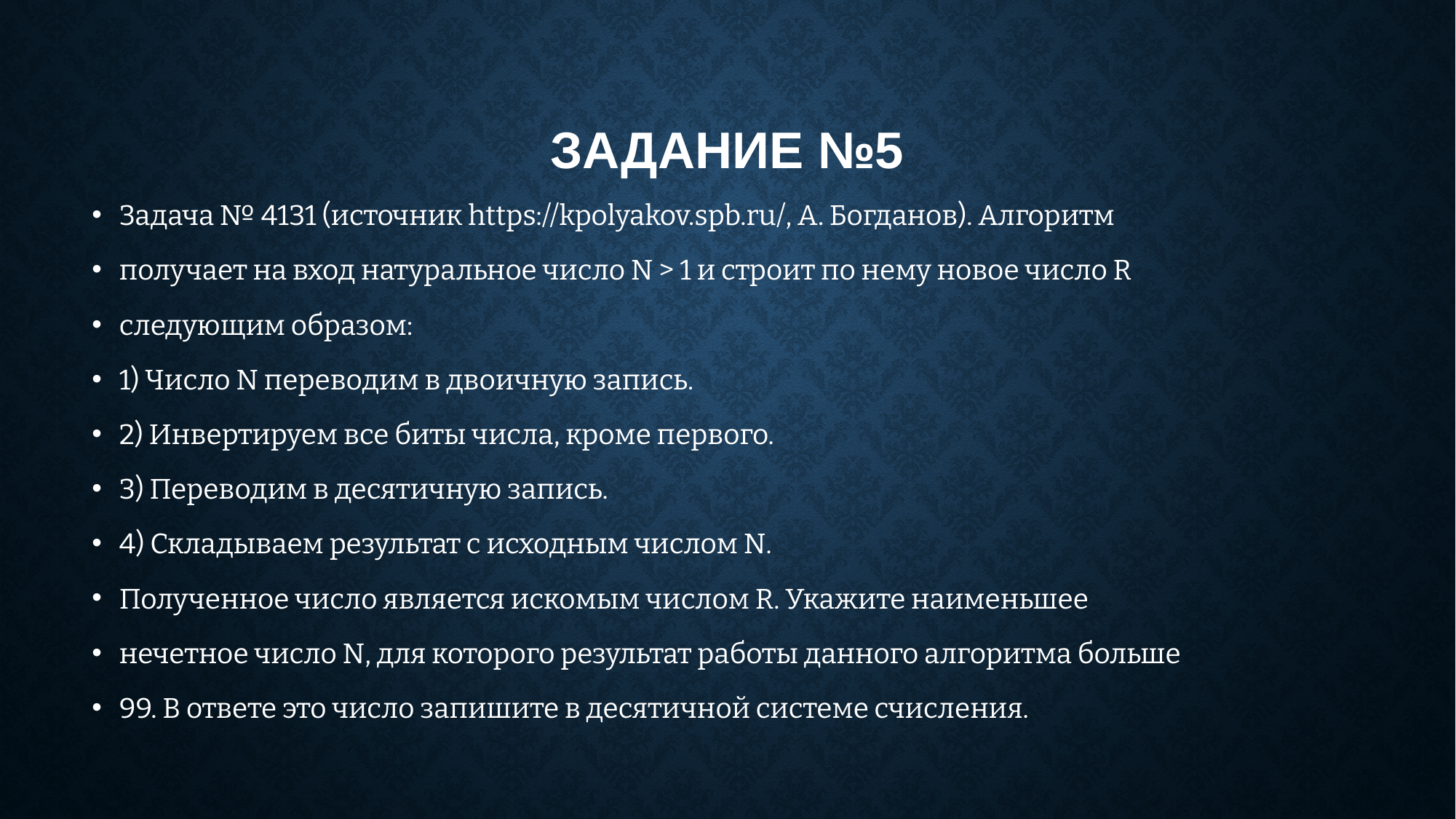

# Задание №5
Задача № 4131 (источник https://kpolyakov.spb.ru/, А. Богданов). Алгоритм
получает на вход натуральное число N > 1 и строит по нему новое число R
следующим образом:
1) Число N переводим в двоичную запись.
2) Инвертируем все биты числа, кроме первого.
3) Переводим в десятичную запись.
4) Складываем результат с исходным числом N.
Полученное число является искомым числом R. Укажите наименьшее
нечетное число N, для которого результат работы данного алгоритма больше
99. В ответе это число запишите в десятичной системе счисления.